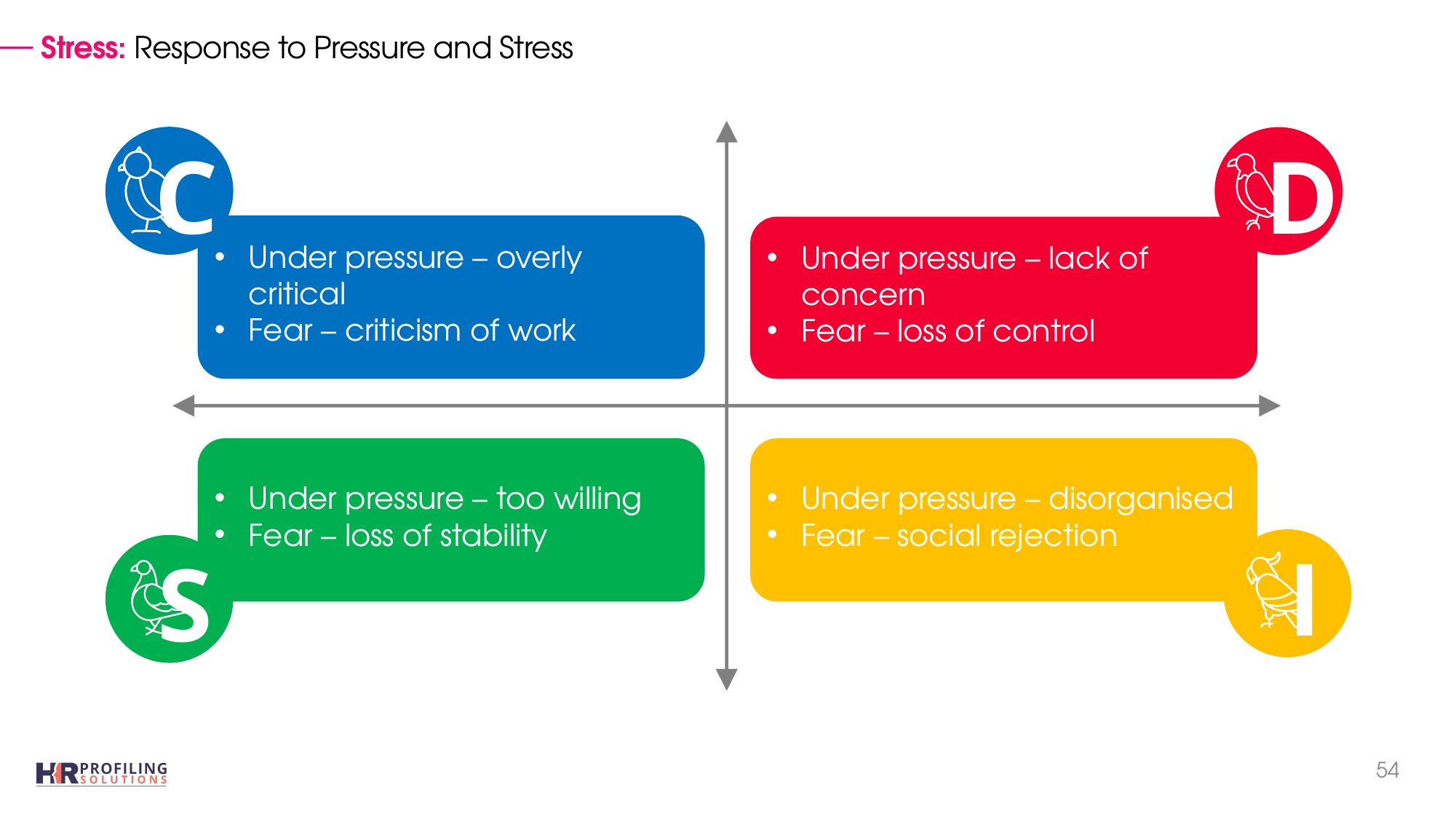

# Stress: Response to Pressure and Stress

Under pressure – overly critical
Fear – criticism of work
Under pressure – lack of concern
Fear – loss of control
Under pressure – too willing
Fear – loss of stability
Under pressure – disorganised
Fear – social rejection

C

D

I

S

54